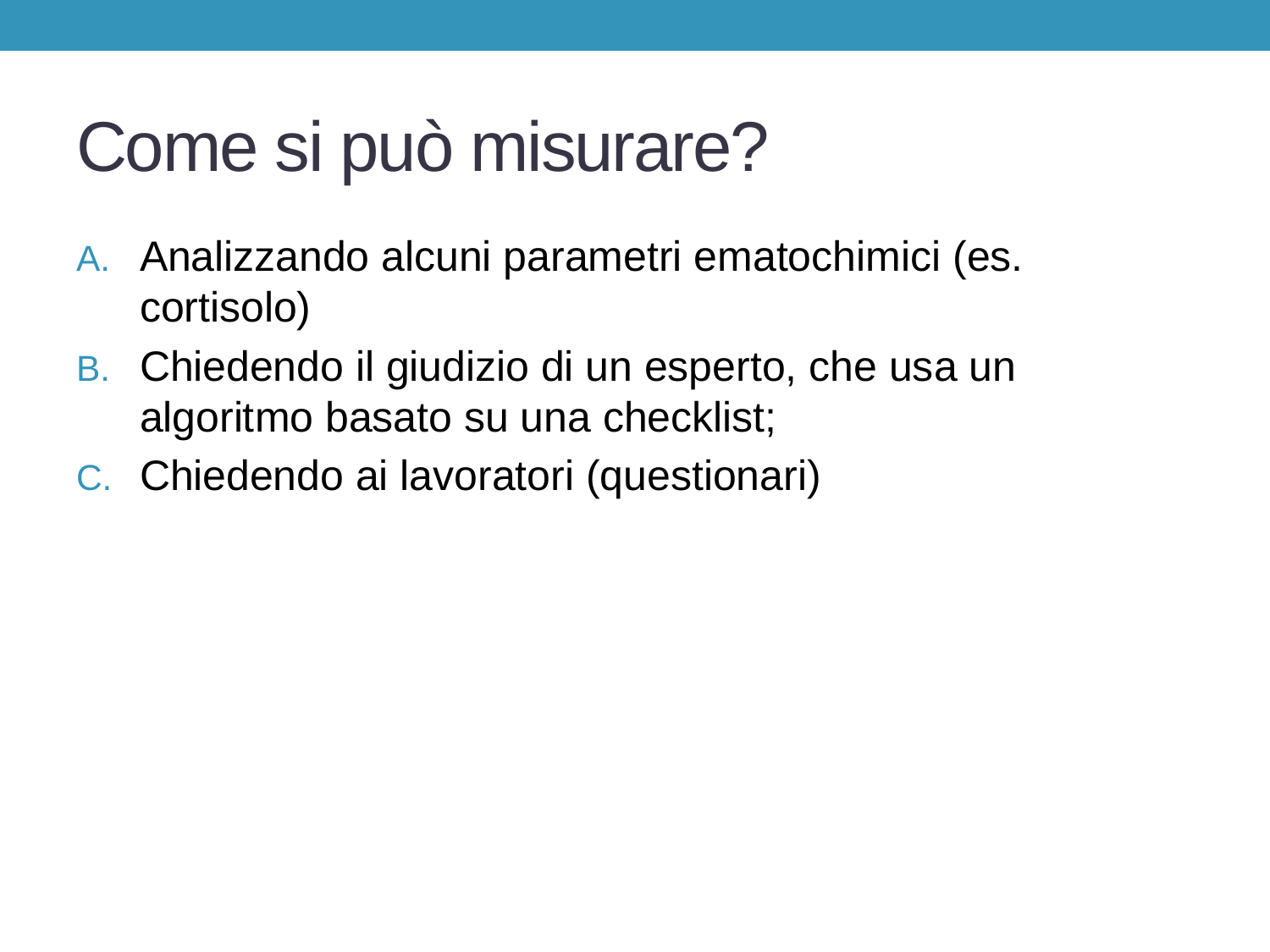

# Come si può misurare?
Analizzando alcuni parametri ematochimici (es. cortisolo)
Chiedendo il giudizio di un esperto, che usa un algoritmo basato su una checklist;
Chiedendo ai lavoratori (questionari)